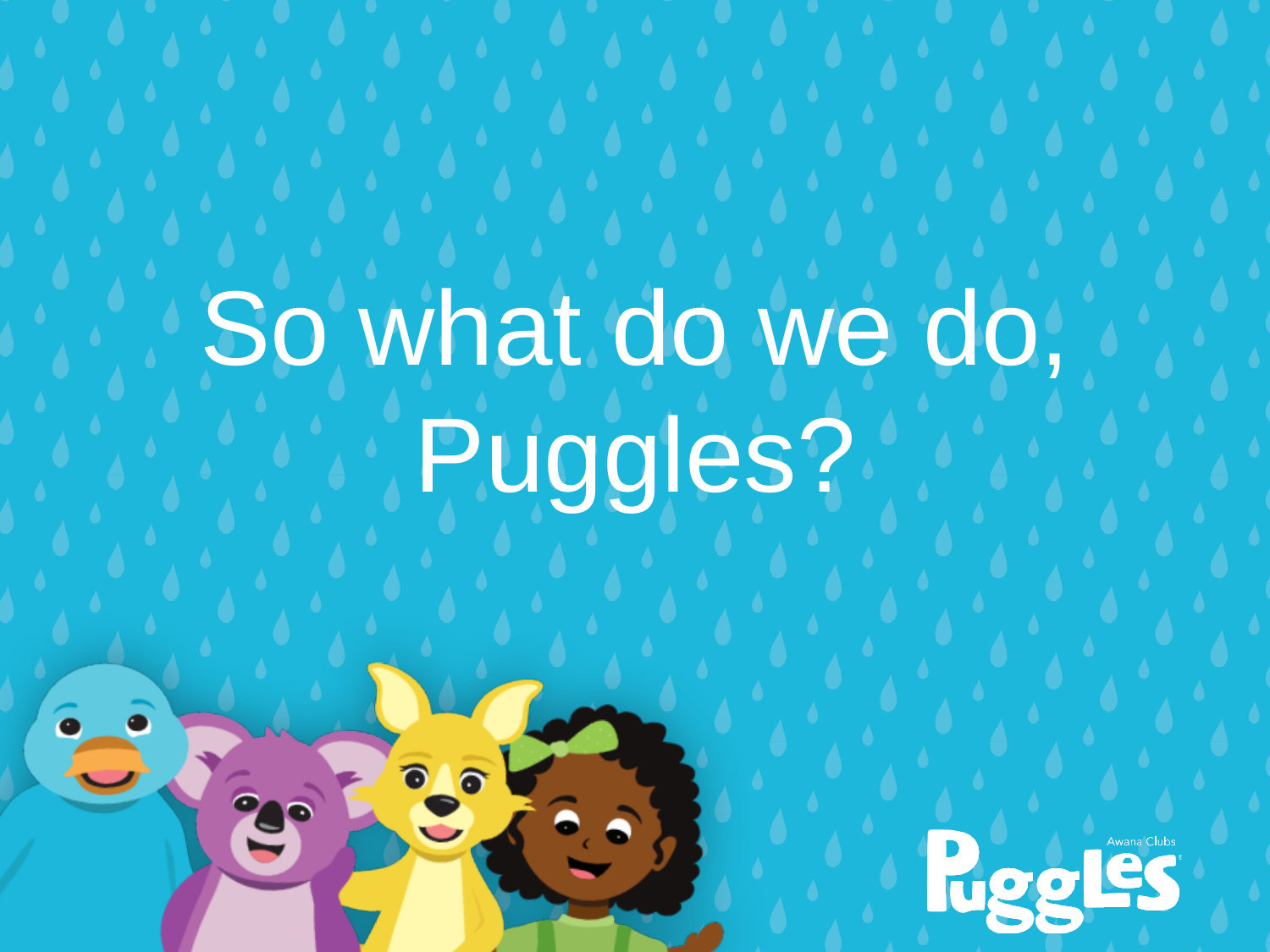

# So what do we do, Puggles?